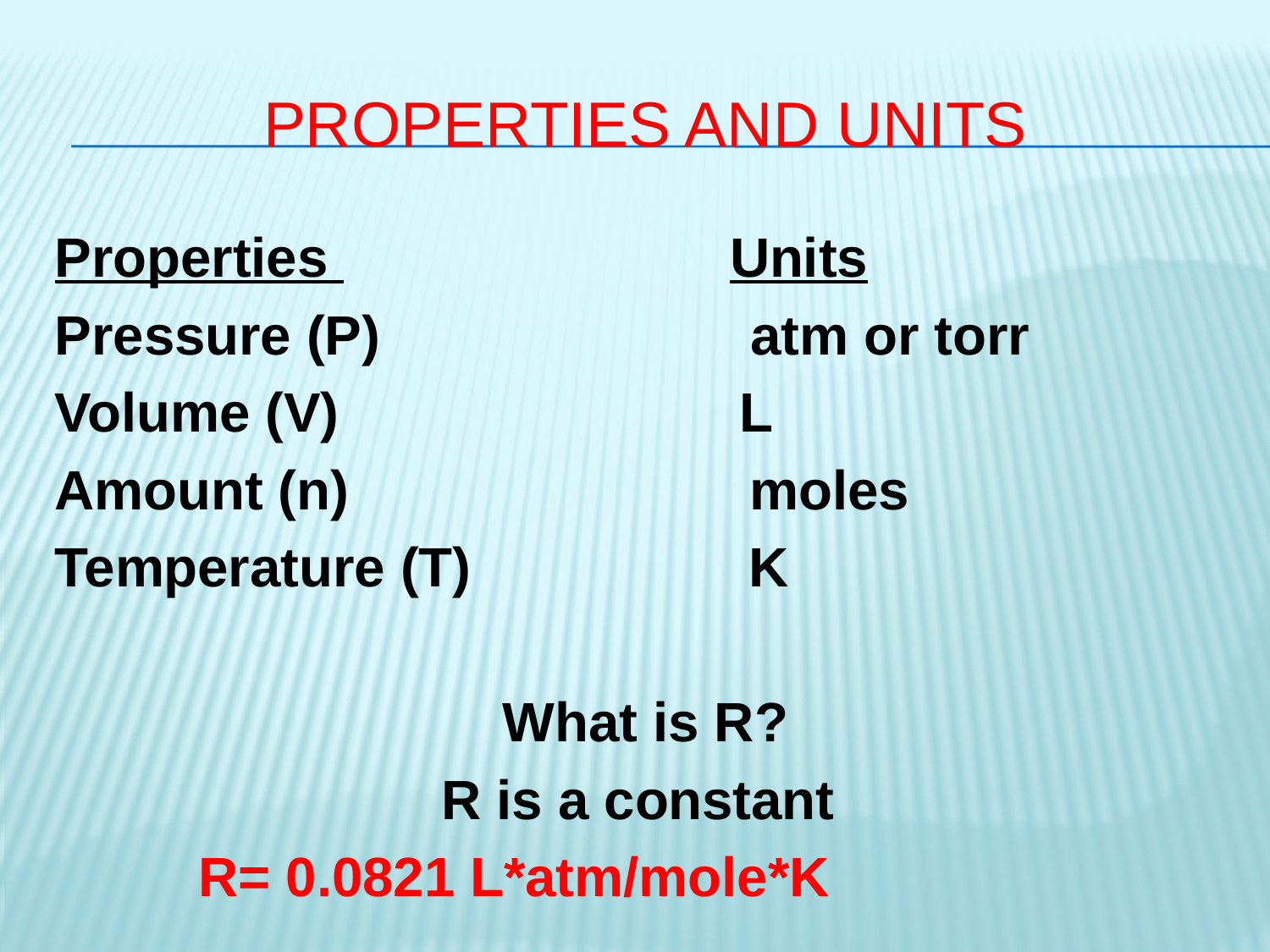

# Properties and units
Properties                          Units
Pressure (P)                        atm or torr
Volume (V)                          L
Amount (n)                          moles
Temperature (T)                  K

What is R?
R is a constant
R= 0.0821 L*atm/mole*K